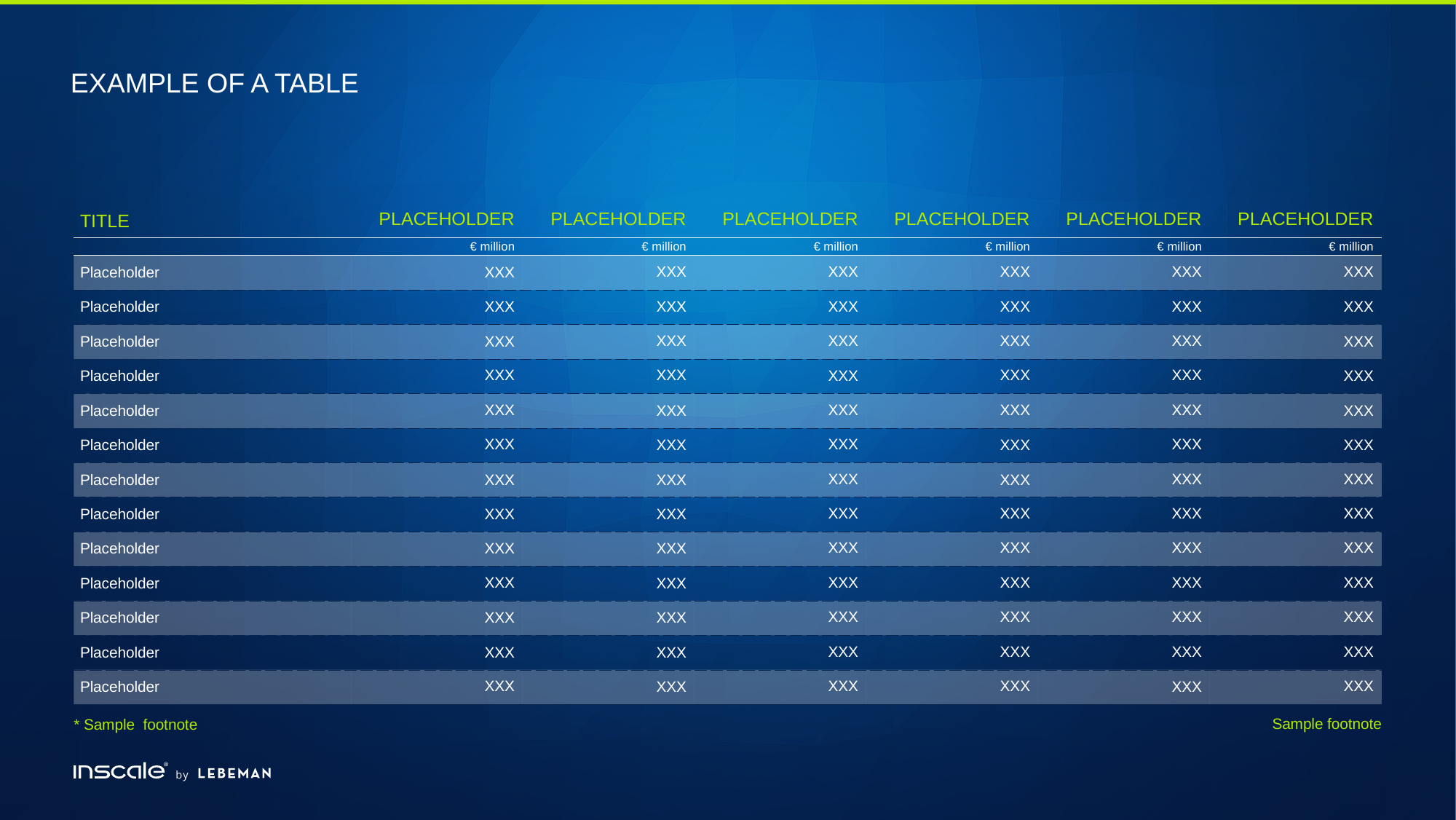

# Example of a table

| Title | Placeholder | Placeholder | Placeholder | Placeholder | Placeholder | Placeholder |
| --- | --- | --- | --- | --- | --- | --- |
|  | € million | € million | € million | € million | € million | € million |
| Placeholder | XXX | XXX | XXX | XXX | XXX | XXX |
| Placeholder | XXX | XXX | XXX | XXX | XXX | XXX |
| Placeholder | XXX | XXX | XXX | XXX | XXX | XXX |
| Placeholder | XXX | XXX | XXX | XXX | XXX | XXX |
| Placeholder | XXX | XXX | XXX | XXX | XXX | XXX |
| Placeholder | XXX | XXX | XXX | XXX | XXX | XXX |
| Placeholder | XXX | XXX | XXX | XXX | XXX | XXX |
| Placeholder | XXX | XXX | XXX | XXX | XXX | XXX |
| Placeholder | XXX | XXX | XXX | XXX | XXX | XXX |
| Placeholder | XXX | XXX | XXX | XXX | XXX | XXX |
| Placeholder | XXX | XXX | XXX | XXX | XXX | XXX |
| Placeholder | XXX | XXX | XXX | XXX | XXX | XXX |
| Placeholder | XXX | XXX | XXX | XXX | XXX | XXX |
| \* Sample footnote |  |  |  | Sample footnote |  |  |